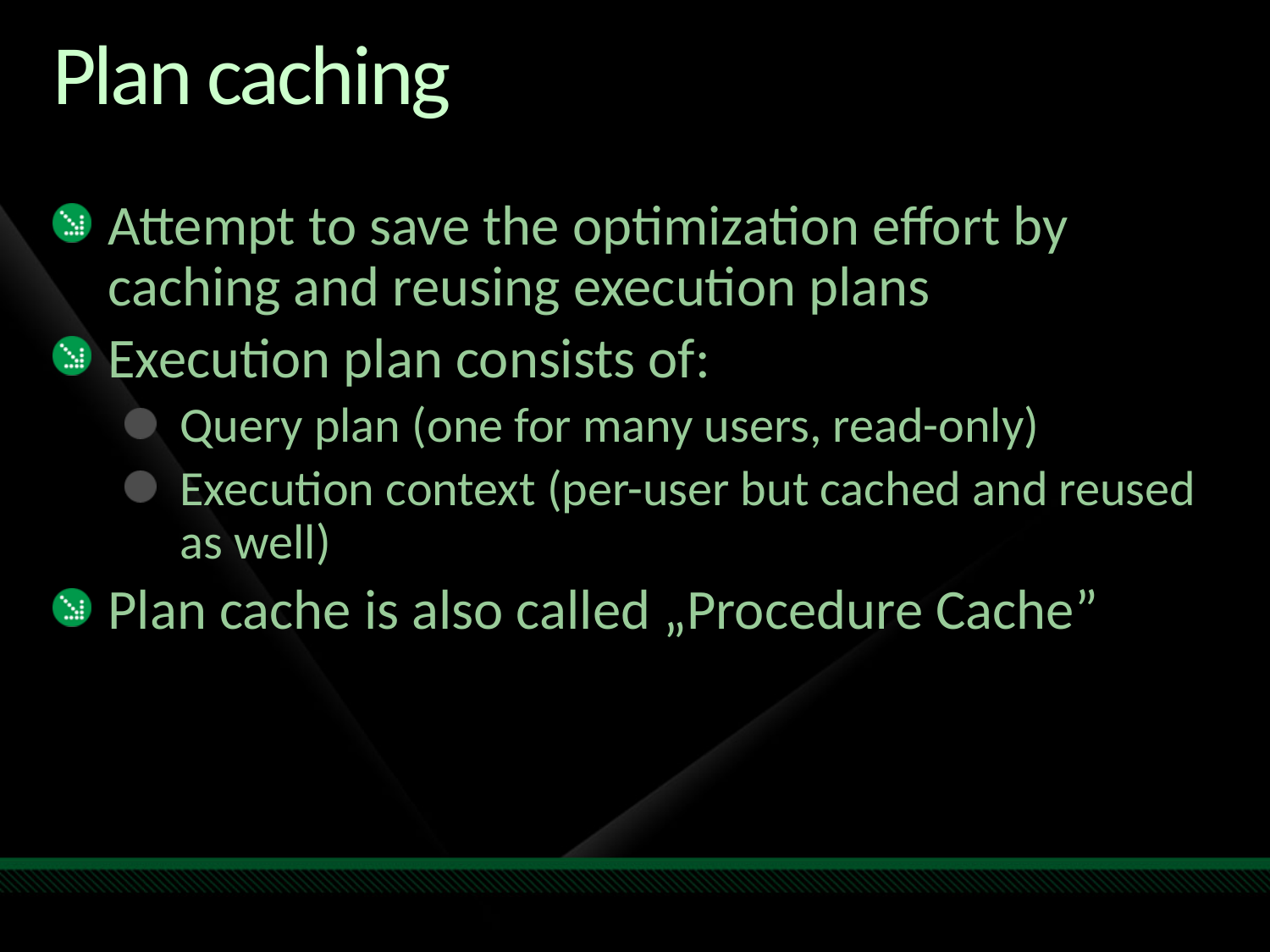

# Plan caching
Attempt to save the optimization effort by caching and reusing execution plans
Execution plan consists of:
Query plan (one for many users, read-only)
Execution context (per-user but cached and reused as well)
Plan cache is also called „Procedure Cache”